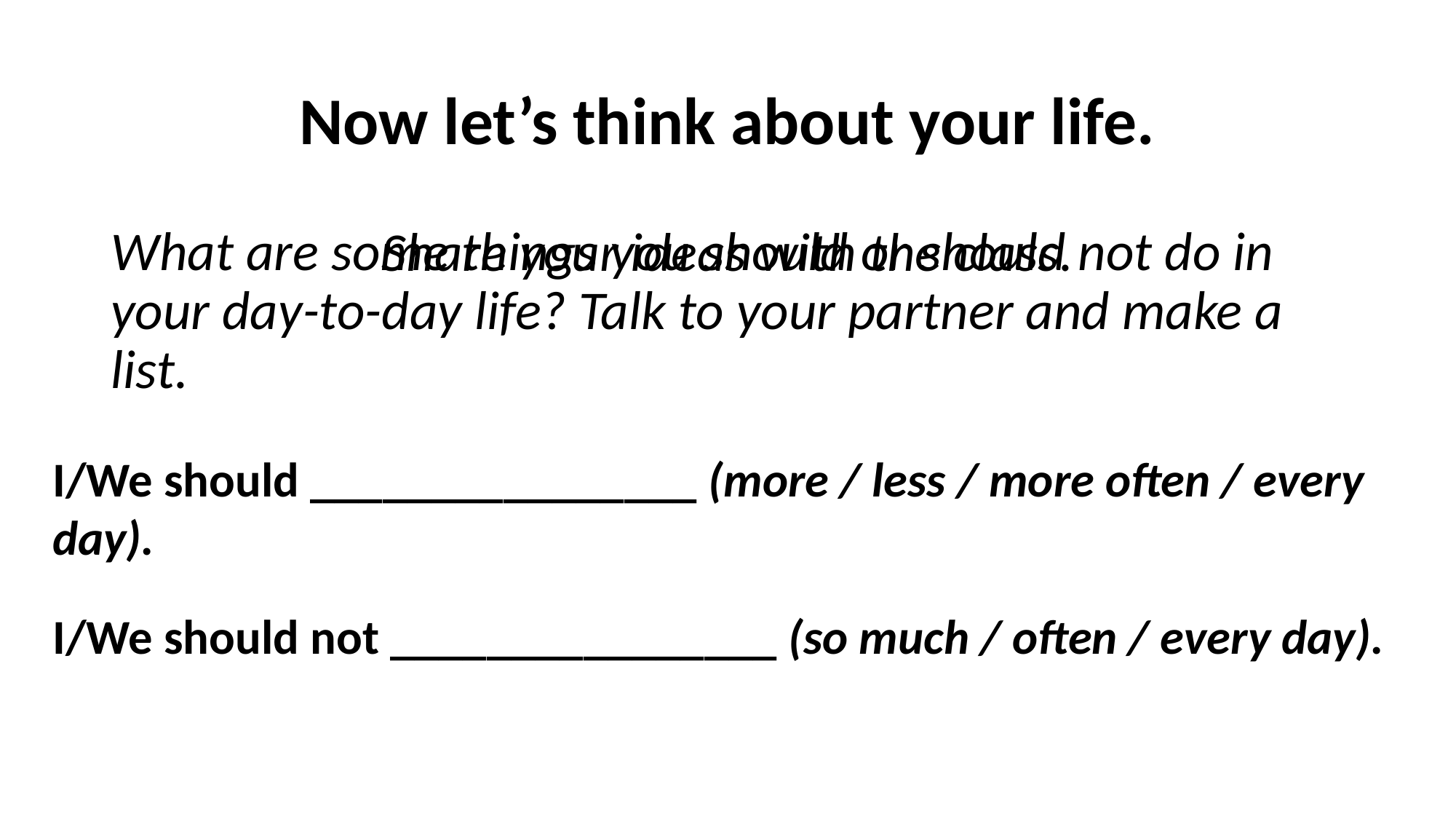

# Now let’s think about your life.
Share your ideas with the class.
What are some things you should or should not do in your day-to-day life? Talk to your partner and make a list.
I/We should ________________ (more / less / more often / every day).
I/We should not ________________ (so much / often / every day).